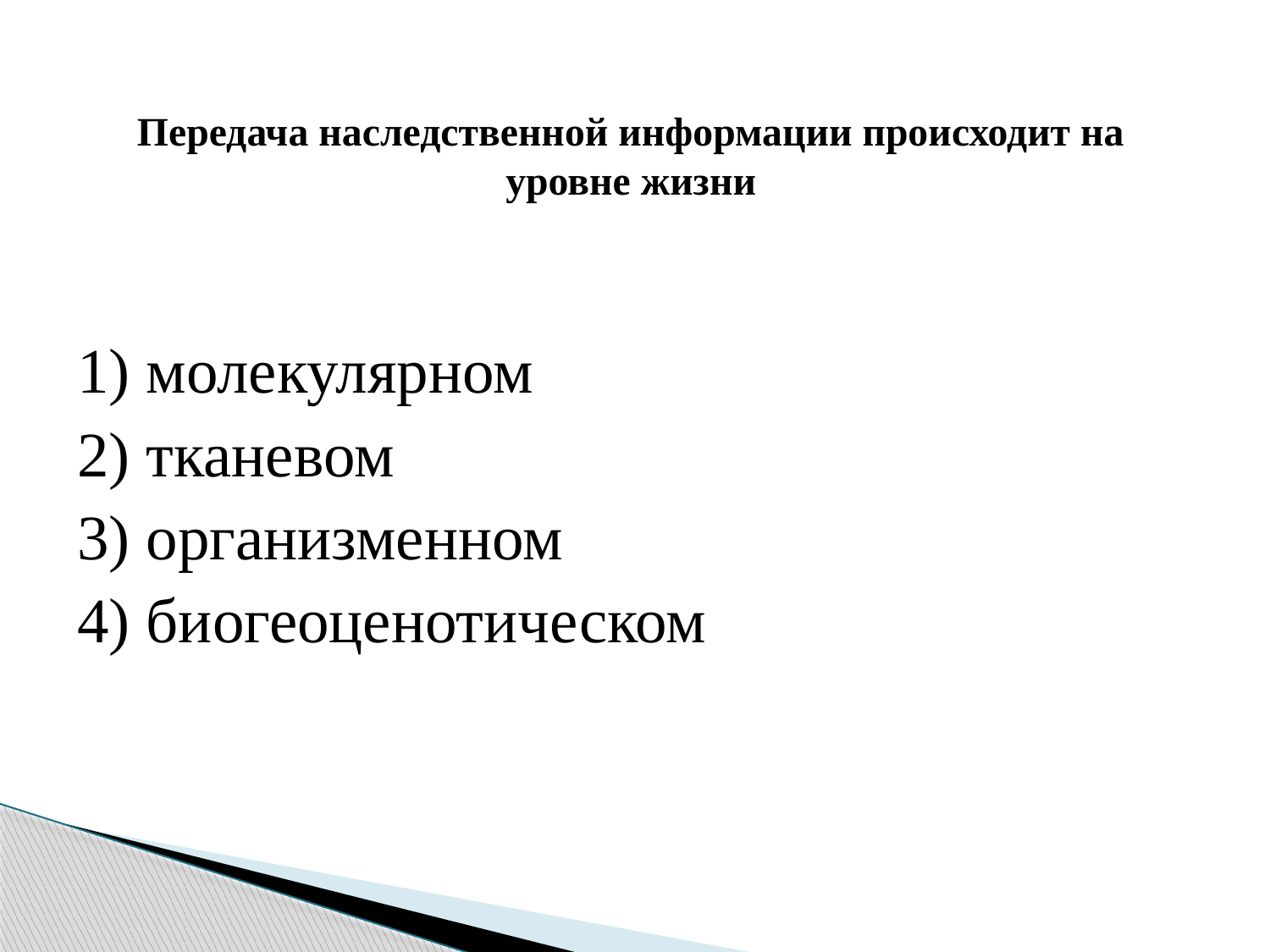

# Передача наследственной информации происходит на уровне жизни
1) молекулярном
2) тканевом
3) организменном
4) биогеоценотическом